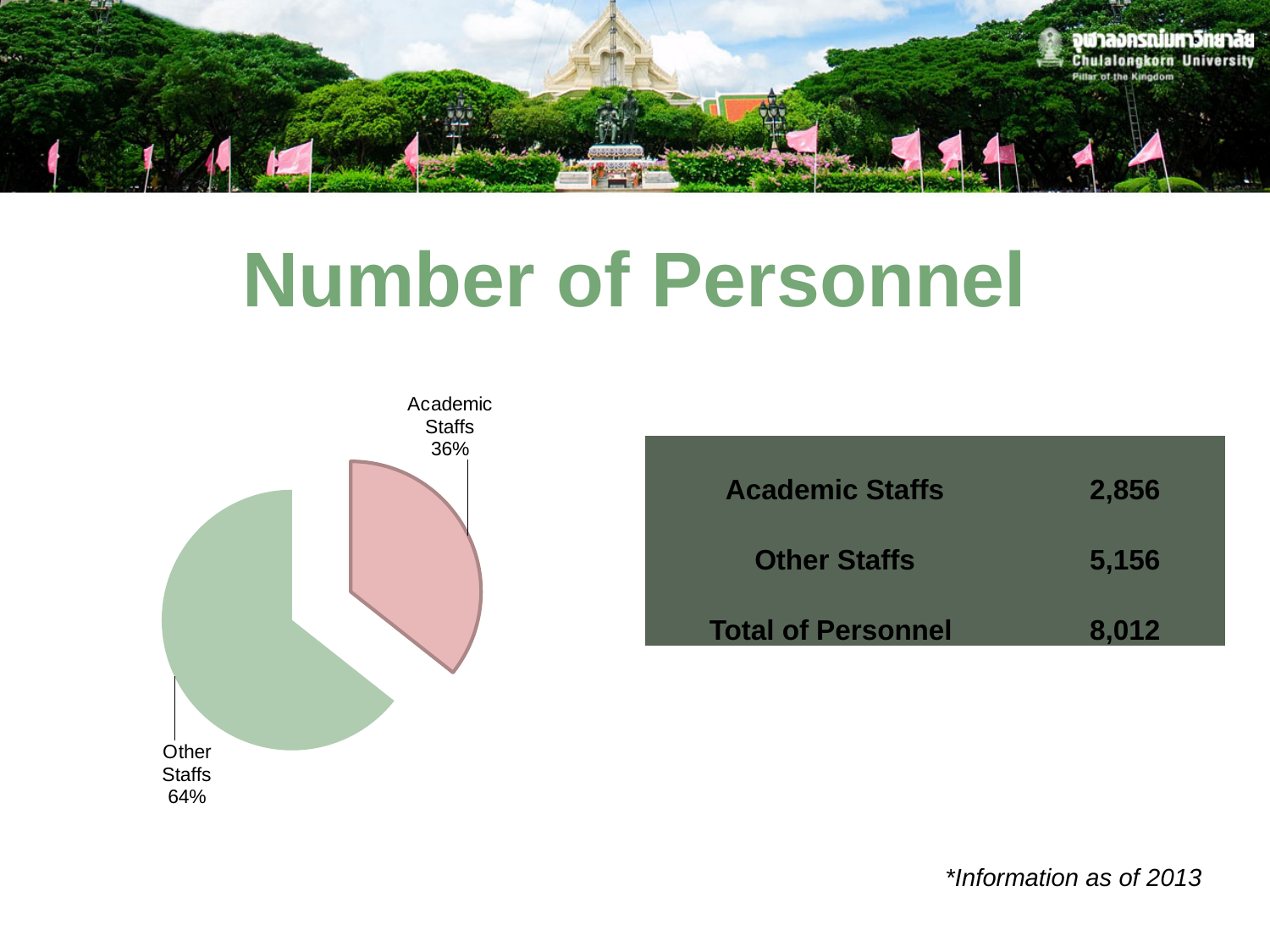

# Number of Personnel

### Chart

| Category |  |
|---|---|
| Academic Staffs | 2856.0 |
| Other Staffs | 5156.0 |
| Academic Staffs | 2,856 |
| --- | --- |
| Other Staffs | 5,156 |
| Total of Personnel | 8,012 |
*Information as of 2013